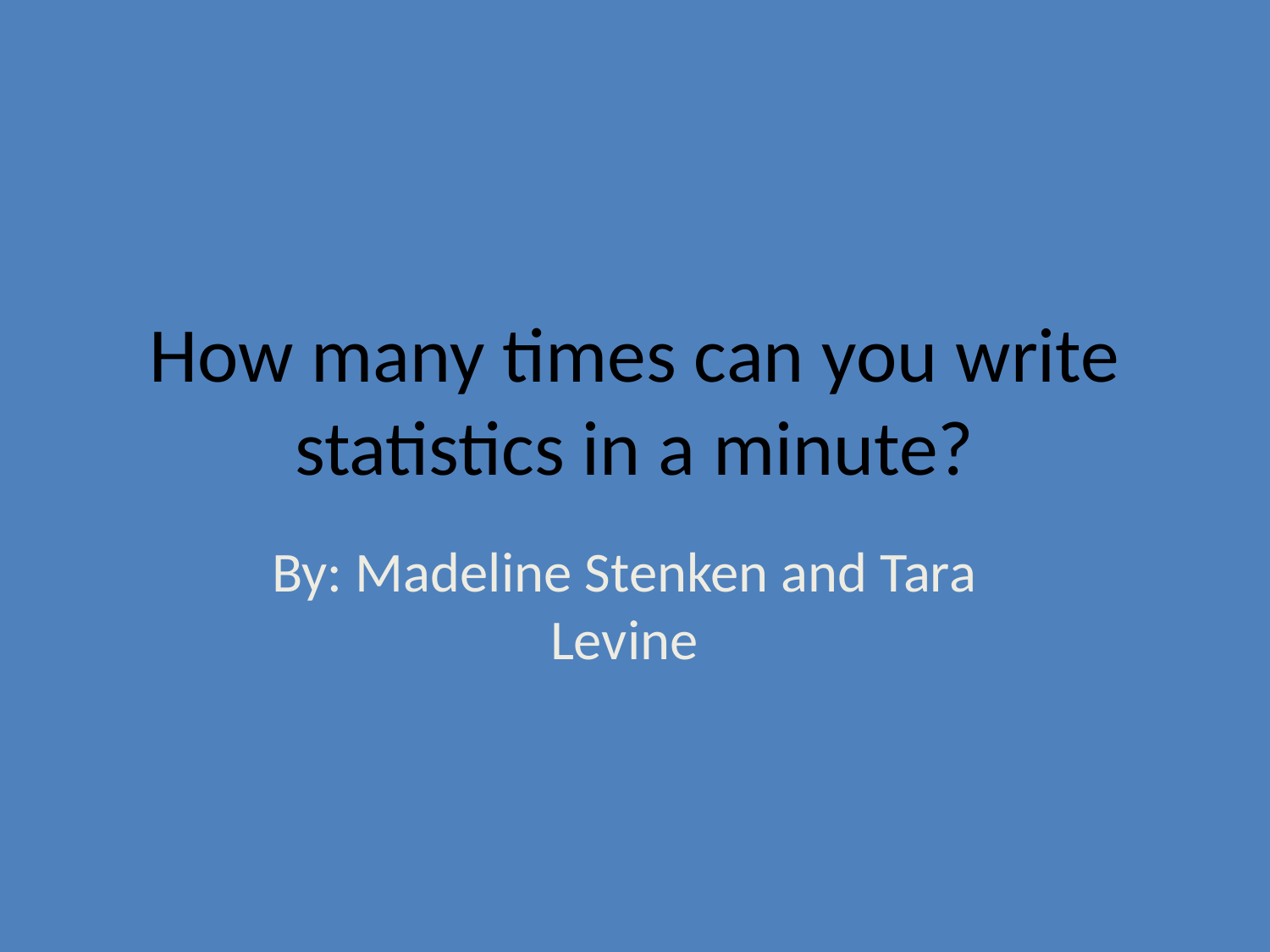

# How many times can you write statistics in a minute?
By: Madeline Stenken and Tara Levine